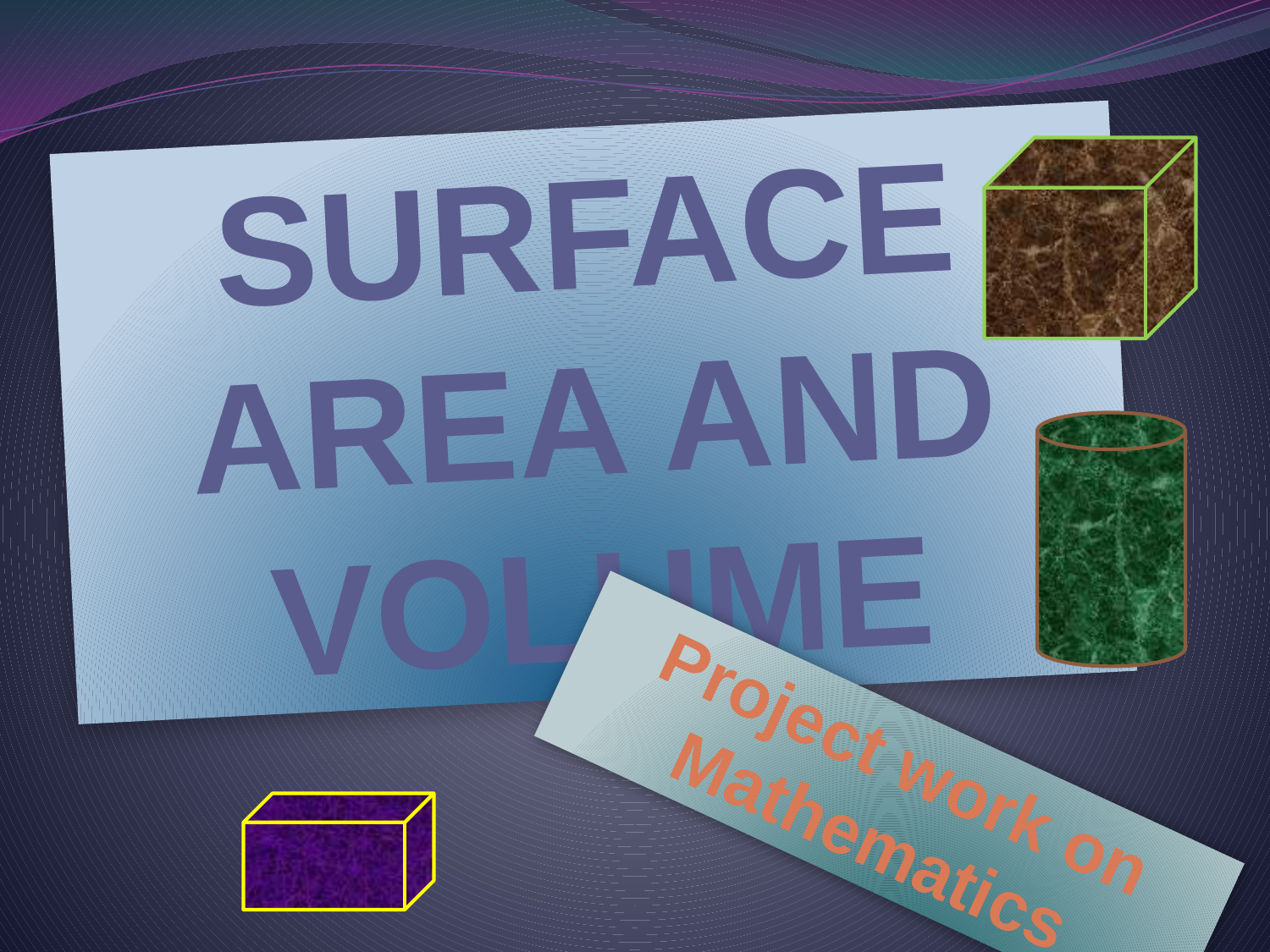

Surface area and volume

Project work on Mathematics